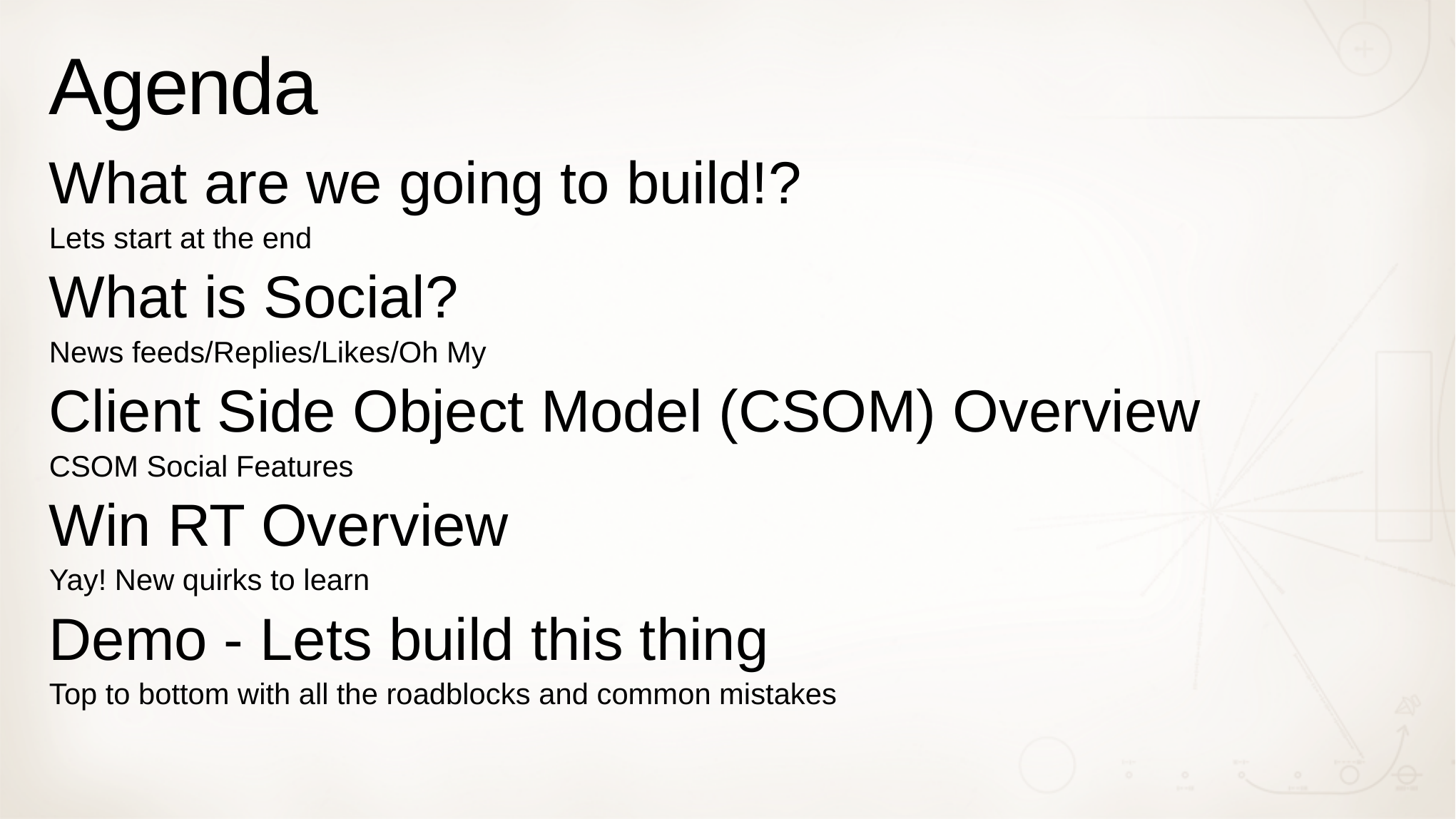

# Agenda
What are we going to build!?
Lets start at the end
What is Social?
News feeds/Replies/Likes/Oh My
Client Side Object Model (CSOM) Overview
CSOM Social Features
Win RT Overview
Yay! New quirks to learn
Demo - Lets build this thing
Top to bottom with all the roadblocks and common mistakes